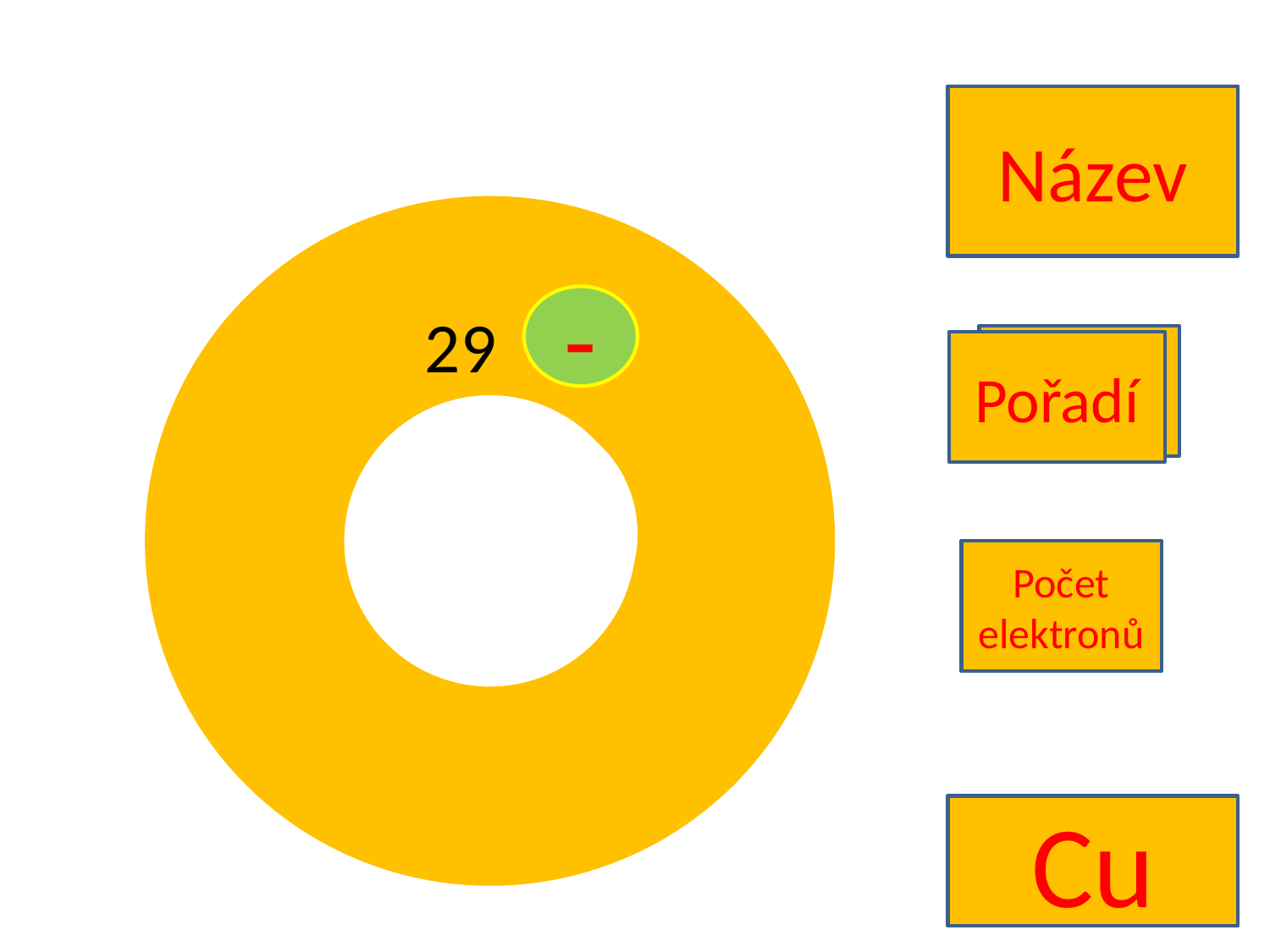

Měď
Název

-
29
29
Pořadí

29

29
Počet elektronů
Cu